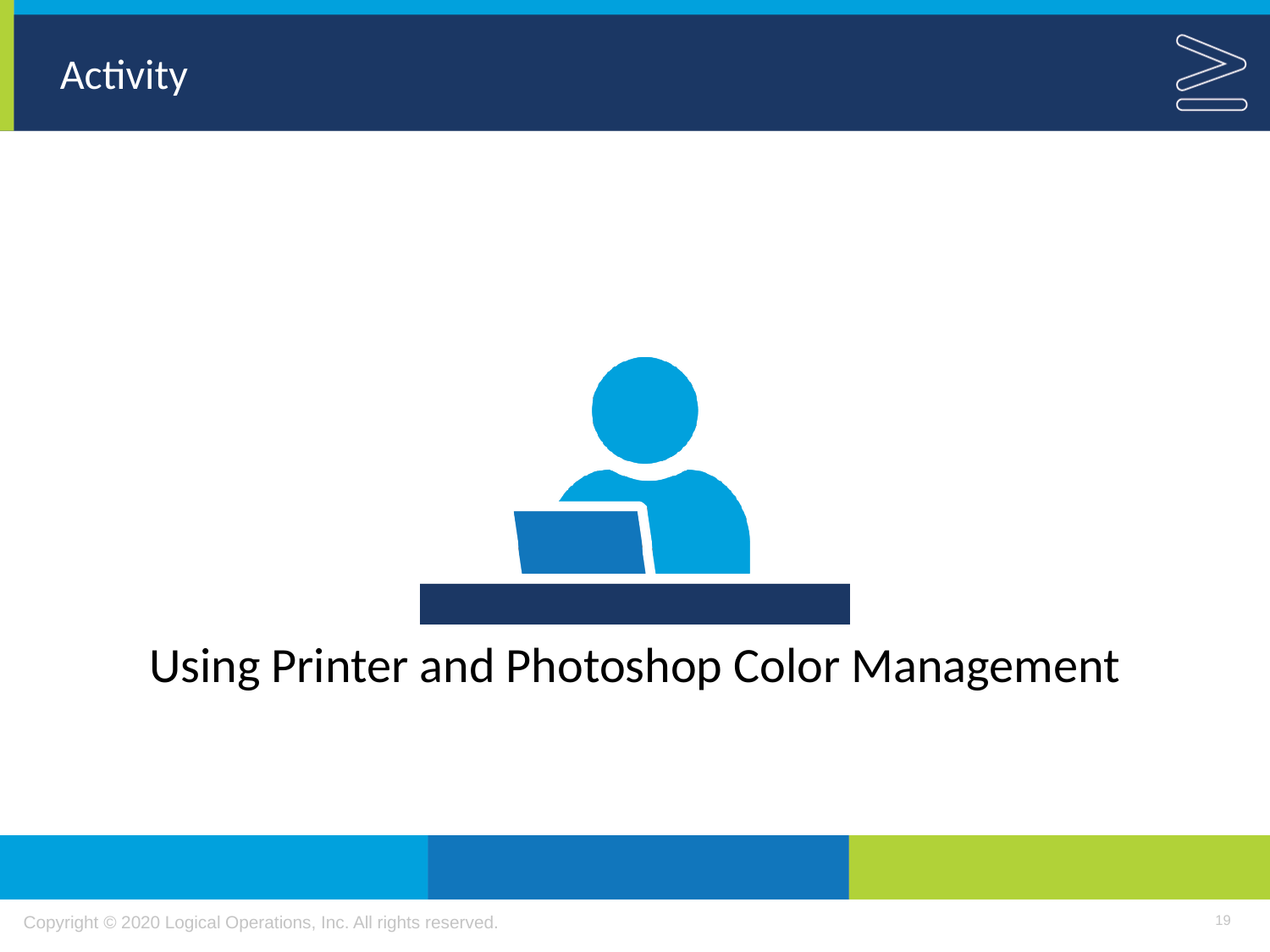

Using Printer and Photoshop Color Management
19